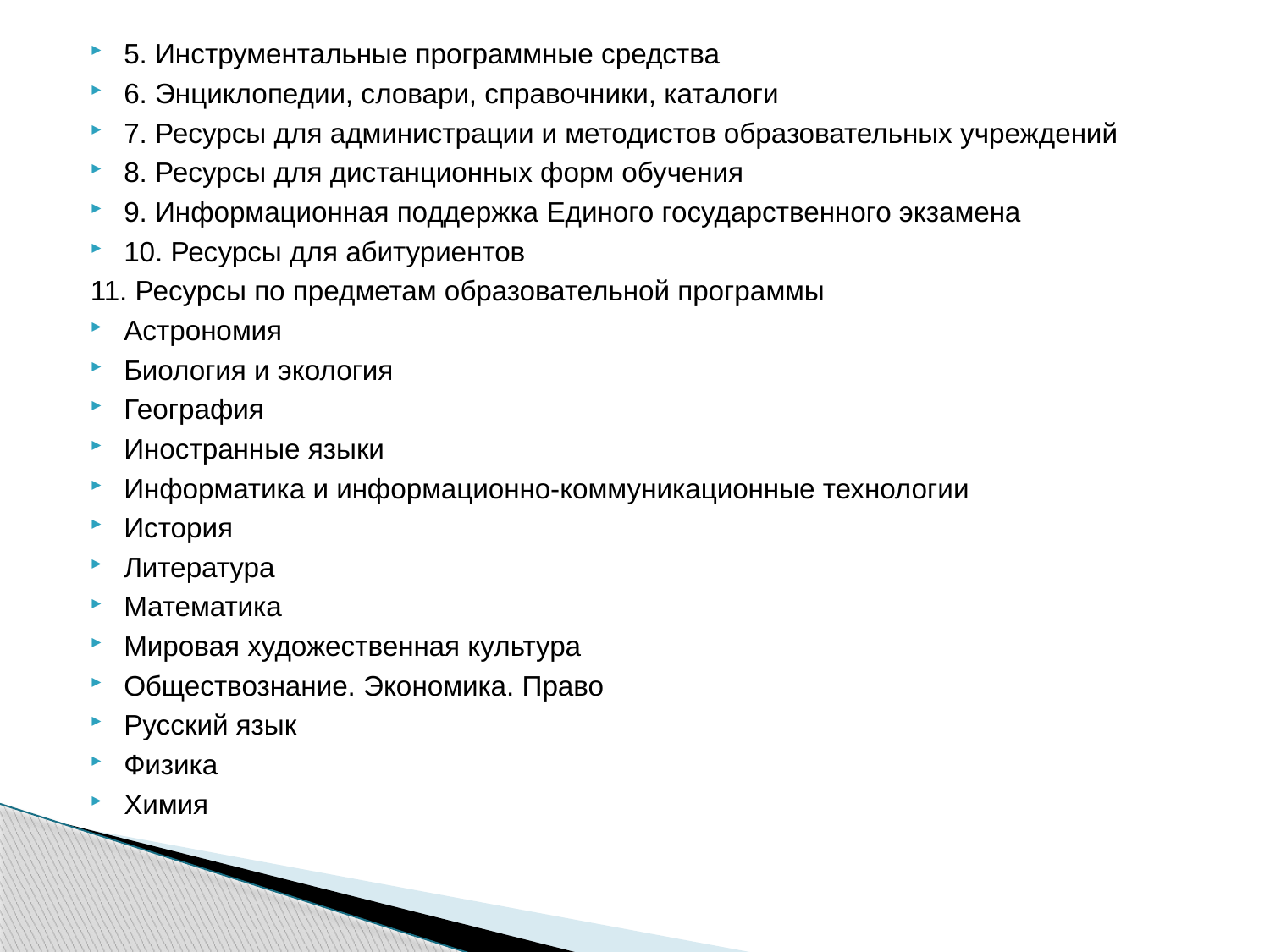

5. Инструментальные программные средства
6. Энциклопедии, словари, справочники, каталоги
7. Ресурсы для администрации и методистов образовательных учреждений
8. Ресурсы для дистанционных форм обучения
9. Информационная поддержка Единого государственного экзамена
10. Ресурсы для абитуриентов
11. Ресурсы по предметам образовательной программы
Астрономия
Биология и экология
География
Иностранные языки
Информатика и информационно-коммуникационные технологии
История
Литература
Математика
Мировая художественная культура
Обществознание. Экономика. Право
Русский язык
Физика
Химия

#